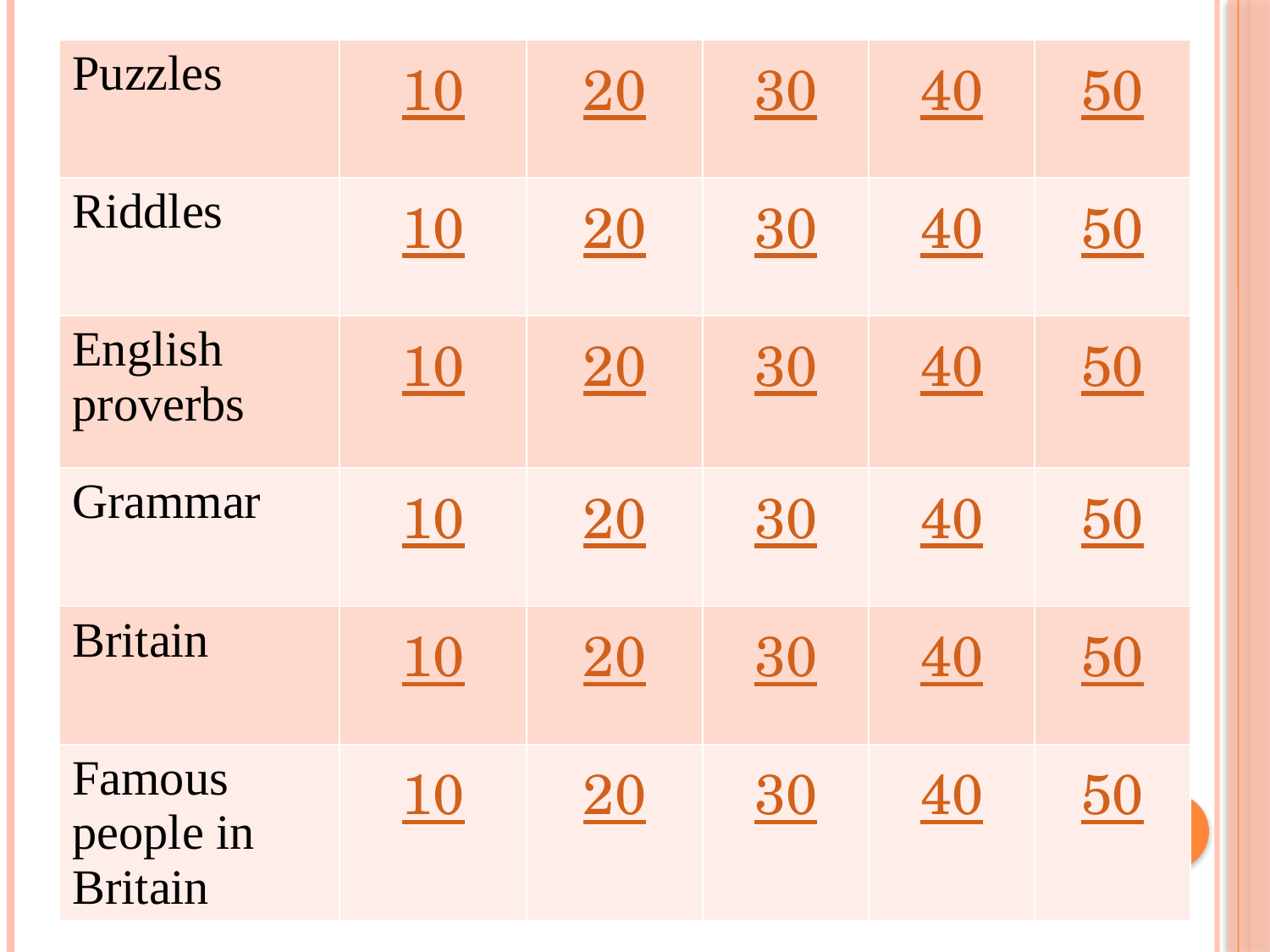

#
| Puzzles | 10 | 20 | 30 | 40 | 50 |
| --- | --- | --- | --- | --- | --- |
| Riddles | 10 | 20 | 30 | 40 | 50 |
| English proverbs | 10 | 20 | 30 | 40 | 50 |
| Grammar | 10 | 20 | 30 | 40 | 50 |
| Britain | 10 | 20 | 30 | 40 | 50 |
| Famous people in Britain | 10 | 20 | 30 | 40 | 50 |